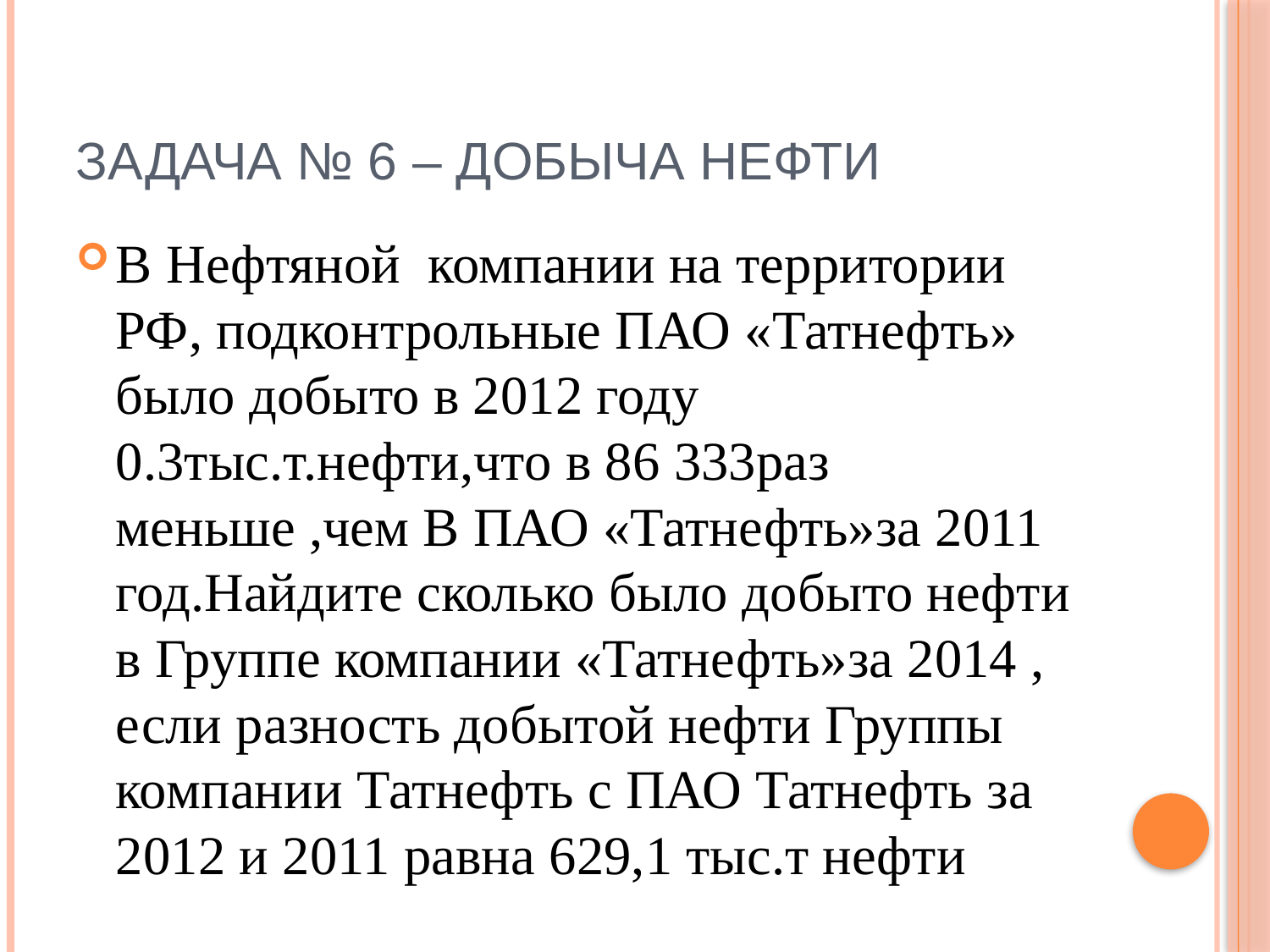

# Задача № 6 – Добыча нефти
В Нефтяной  компании на территории РФ, подконтрольные ПАО «Татнефть» было добыто в 2012 году 0.3тыс.т.нефти,что в 86 333раз меньше ,чем В ПАО «Татнефть»за 2011 год.Найдите сколько было добыто нефти в Группе компании «Татнефть»за 2014 , если разность добытой нефти Группы компании Татнефть с ПАО Татнефть за 2012 и 2011 равна 629,1 тыс.т нефти